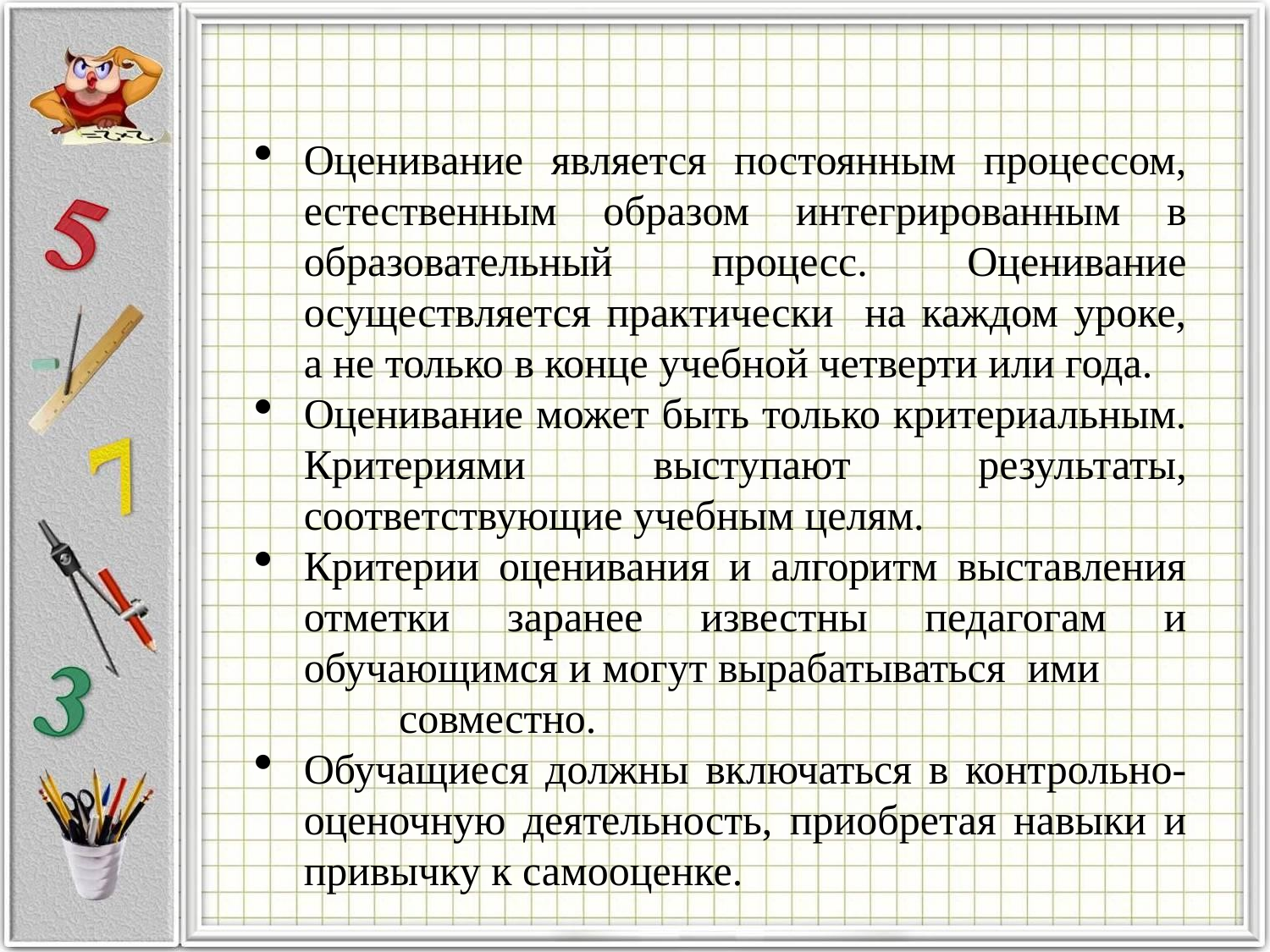

Оценивание является постоянным процессом, естественным образом интегрированным в образовательный процесс. Оценивание осуществляется практически  на каждом уроке, а не только в конце учебной четверти или года.
Оценивание может быть только критериальным. Критериями выступают результаты, соответствующие учебным целям.
Критерии оценивания и алгоритм выставления отметки заранее известны педагогам и обучающимся и могут вырабатываться  ими                  совместно.
Обучащиеся должны включаться в контрольно-оценочную деятельность, приобретая навыки и привычку к самооценке.